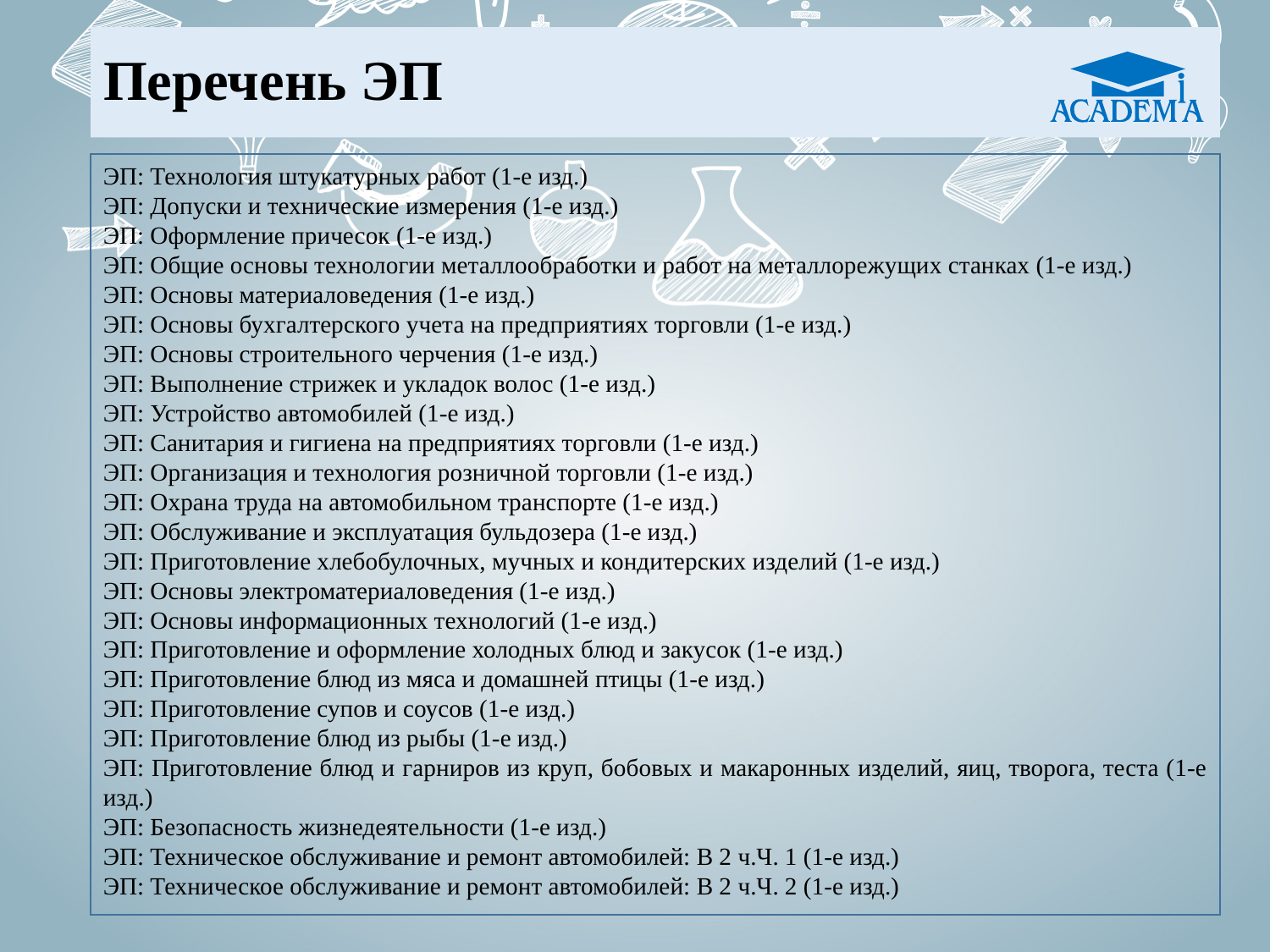

Перечень ЭП

ЭП: Технология штукатурных работ (1-е изд.)
ЭП: Допуски и технические измерения (1-е изд.)
ЭП: Оформление причесок (1-е изд.)
ЭП: Общие основы технологии металлообработки и работ на металлорежущих станках (1-е изд.)
ЭП: Основы материаловедения (1-е изд.)
ЭП: Основы бухгалтерского учета на предприятиях торговли (1-е изд.)
ЭП: Основы строительного черчения (1-е изд.)
ЭП: Выполнение стрижек и укладок волос (1-е изд.)
ЭП: Устройство автомобилей (1-е изд.)
ЭП: Санитария и гигиена на предприятиях торговли (1-е изд.)
ЭП: Организация и технология розничной торговли (1-е изд.)
ЭП: Охрана труда на автомобильном транспорте (1-е изд.)
ЭП: Обслуживание и эксплуатация бульдозера (1-е изд.)
ЭП: Приготовление хлебобулочных, мучных и кондитерских изделий (1-е изд.)
ЭП: Основы электроматериаловедения (1-е изд.)
ЭП: Основы информационных технологий (1-е изд.)
ЭП: Приготовление и оформление холодных блюд и закусок (1-е изд.)
ЭП: Приготовление блюд из мяса и домашней птицы (1-е изд.)
ЭП: Приготовление супов и соусов (1-е изд.)
ЭП: Приготовление блюд из рыбы (1-е изд.)
ЭП: Приготовление блюд и гарниров из круп, бобовых и макаронных изделий, яиц, творога, теста (1-е изд.)
ЭП: Безопасность жизнедеятельности (1-е изд.)
ЭП: Техническое обслуживание и ремонт автомобилей: В 2 ч.Ч. 1 (1-е изд.)
ЭП: Техническое обслуживание и ремонт автомобилей: В 2 ч.Ч. 2 (1-е изд.)